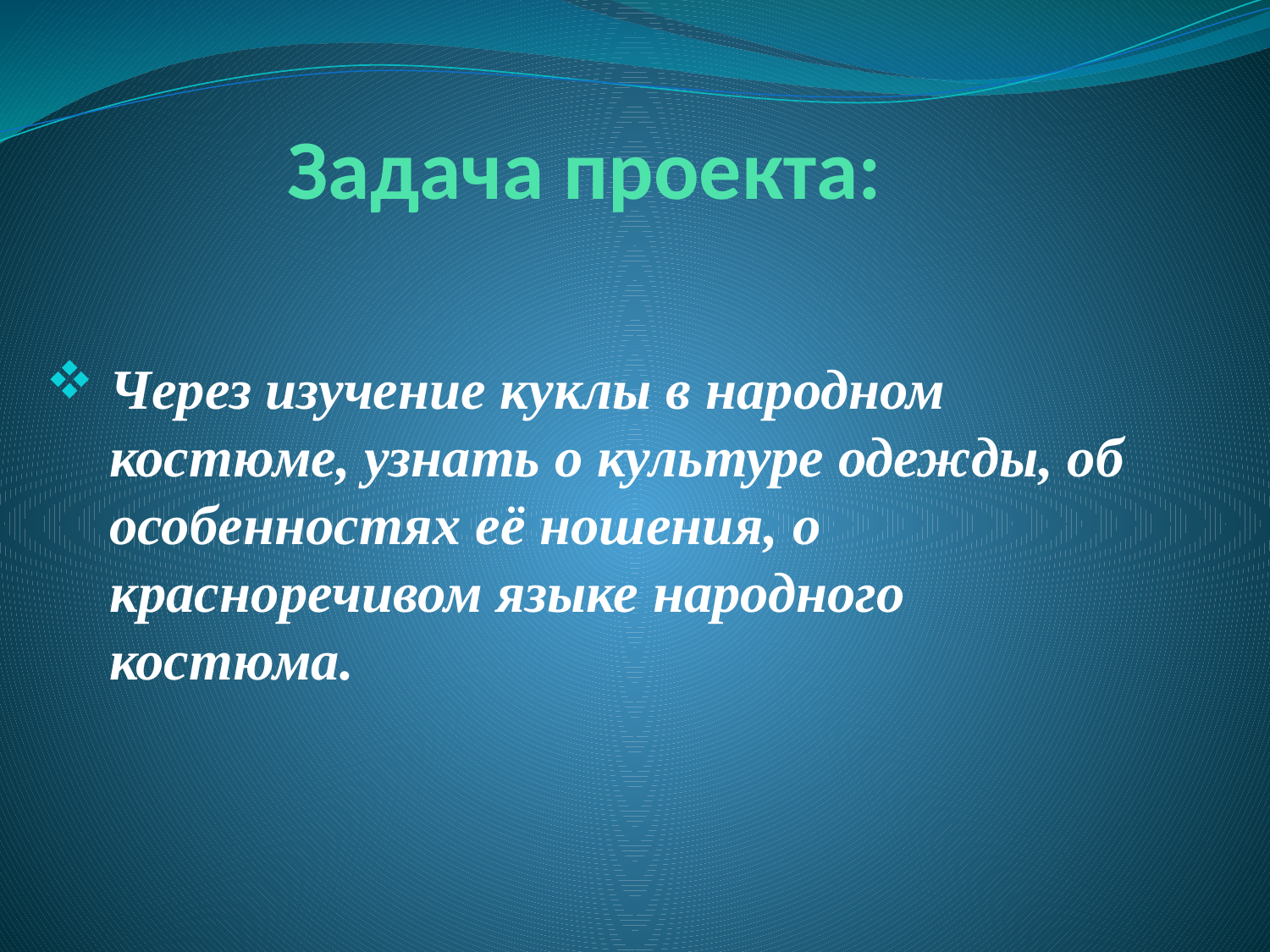

# Задача проекта:

Через изучение куклы в народном костюме, узнать о культуре одежды, об особенностях её ношения, о красноречивом языке народного костюма.